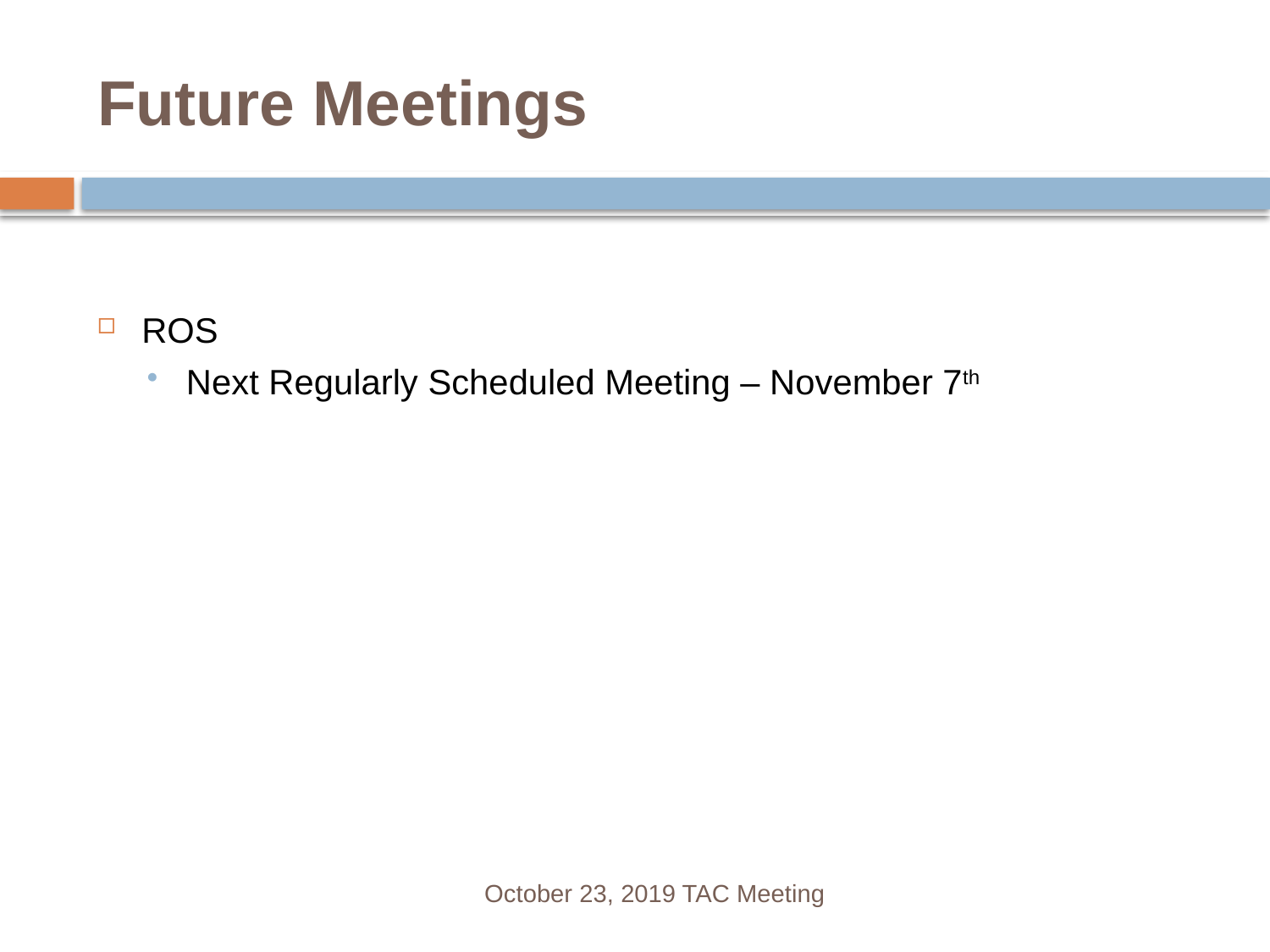

# Future Meetings
ROS
Next Regularly Scheduled Meeting – November 7th

October 23, 2019 TAC Meeting